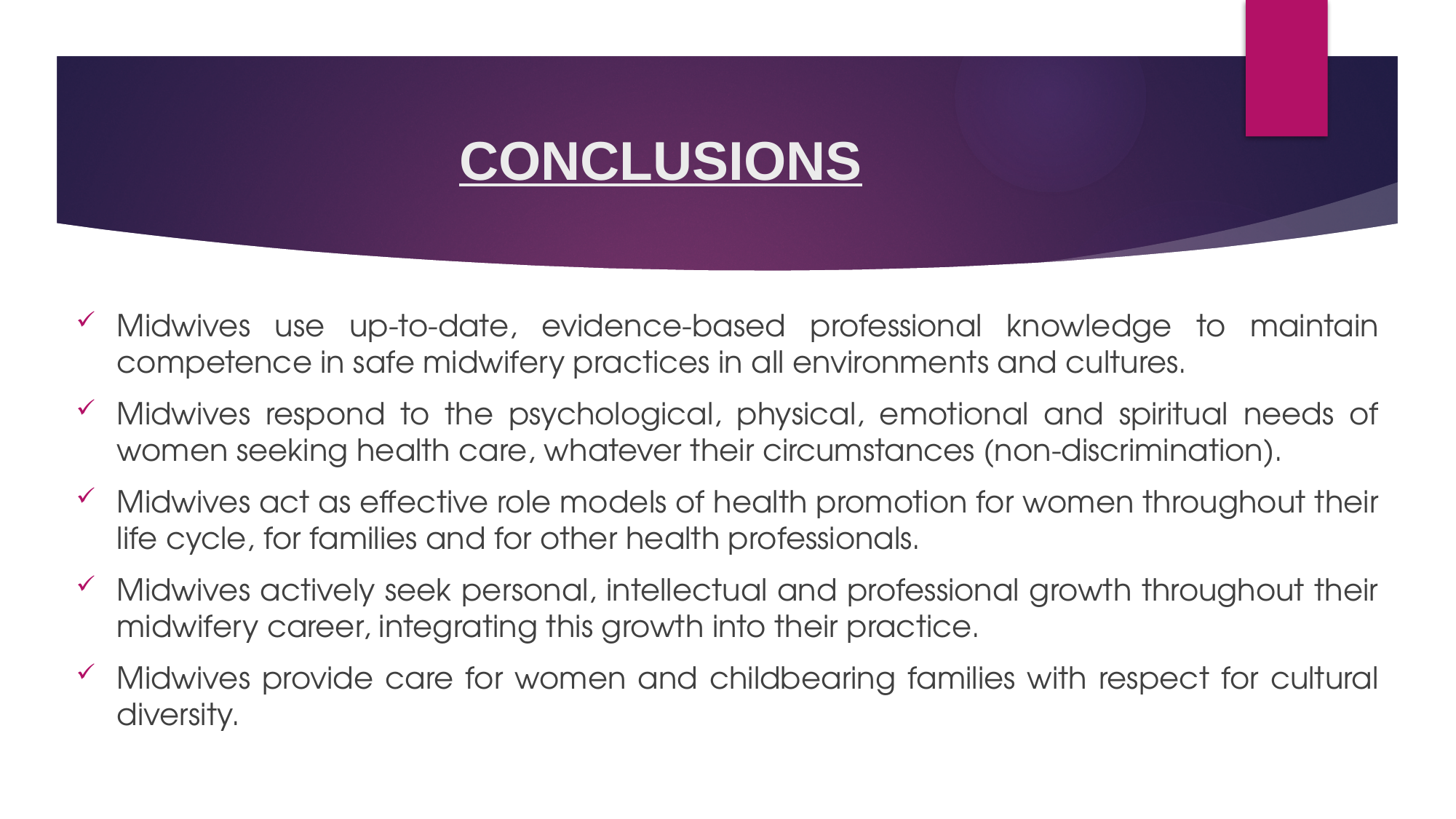

# CONCLUSIONS
Midwives use up-to-date, evidence-based professional knowledge to maintain competence in safe midwifery practices in all environments and cultures.
Midwives respond to the psychological, physical, emotional and spiritual needs of women seeking health care, whatever their circumstances (non-discrimination).
Midwives act as effective role models of health promotion for women throughout their life cycle, for families and for other health professionals.
Midwives actively seek personal, intellectual and professional growth throughout their midwifery career, integrating this growth into their practice.
Midwives provide care for women and childbearing families with respect for cultural diversity.